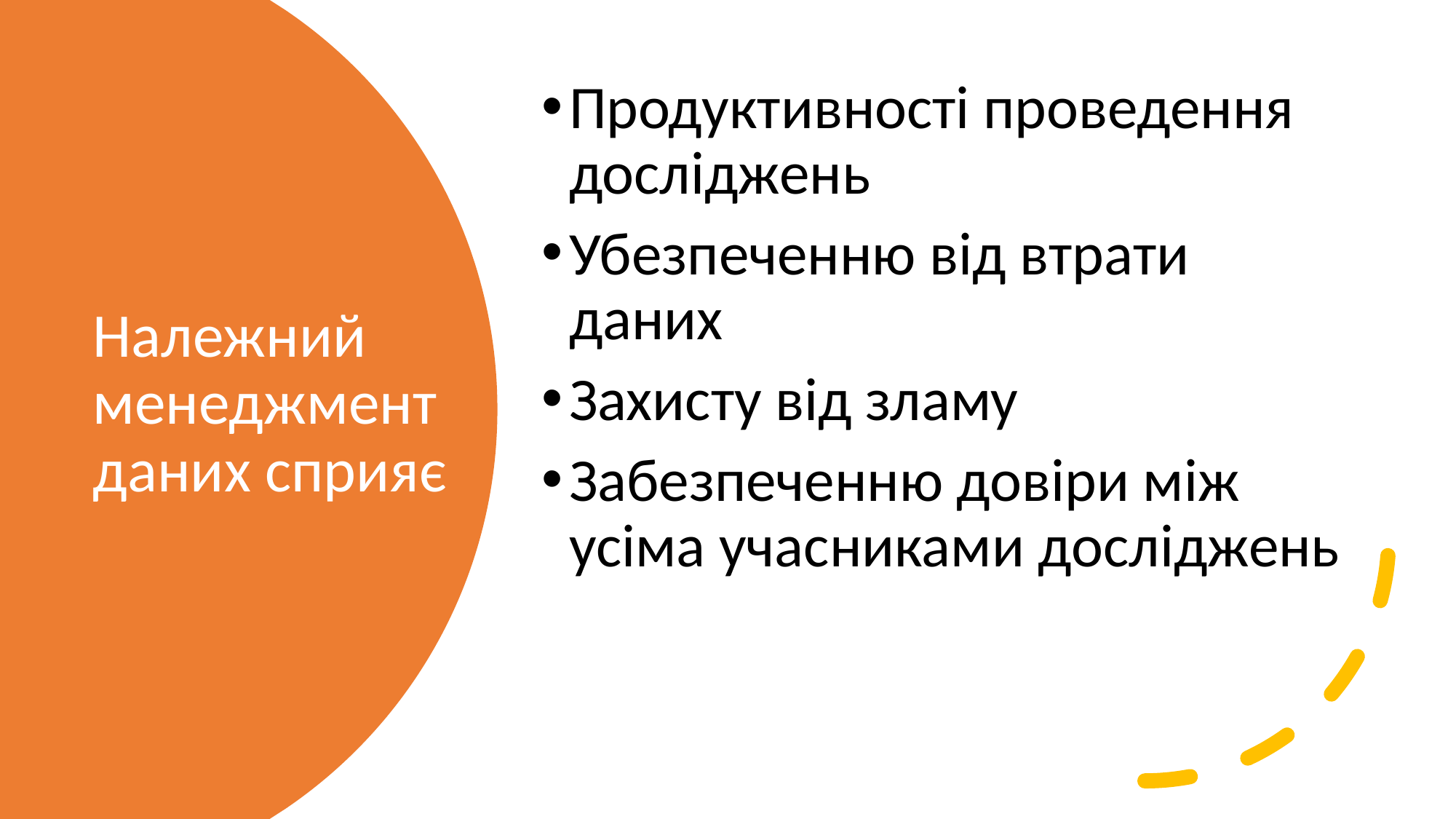

Продуктивності проведення досліджень
Убезпеченню від втрати даних
Захисту від зламу
Забезпеченню довіри між усіма учасниками досліджень

# Належний менеджмент даних сприяє